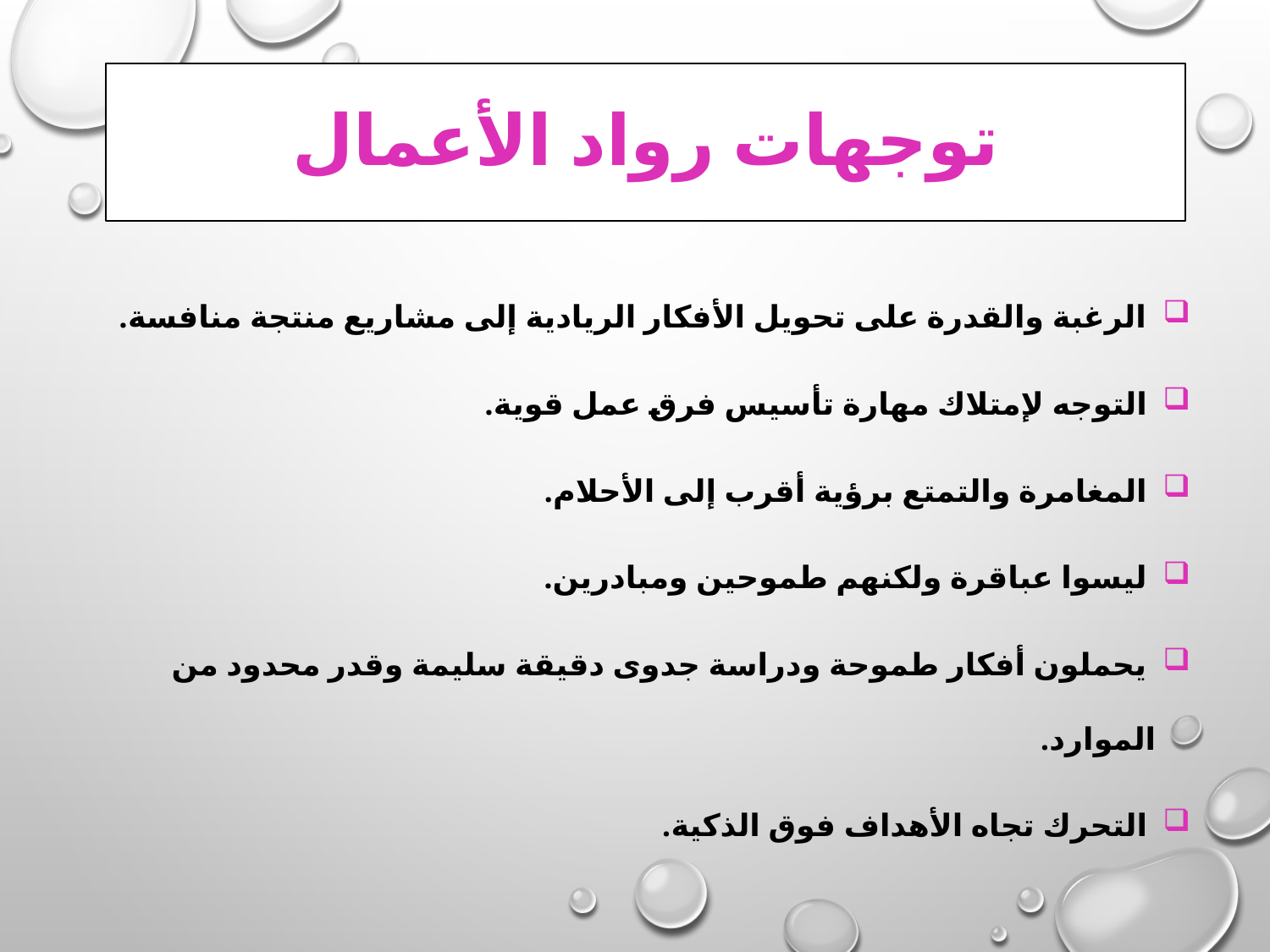

# توجهات رواد الأعمال
 الرغبة والقدرة على تحويل الأفكار الريادية إلى مشاريع منتجة منافسة.
 التوجه لإمتلاك مهارة تأسيس فرق عمل قوية.
 المغامرة والتمتع برؤية أقرب إلى الأحلام.
 ليسوا عباقرة ولكنهم طموحين ومبادرين.
 يحملون أفكار طموحة ودراسة جدوى دقيقة سليمة وقدر محدود من الموارد.
 التحرك تجاه الأهداف فوق الذكية.